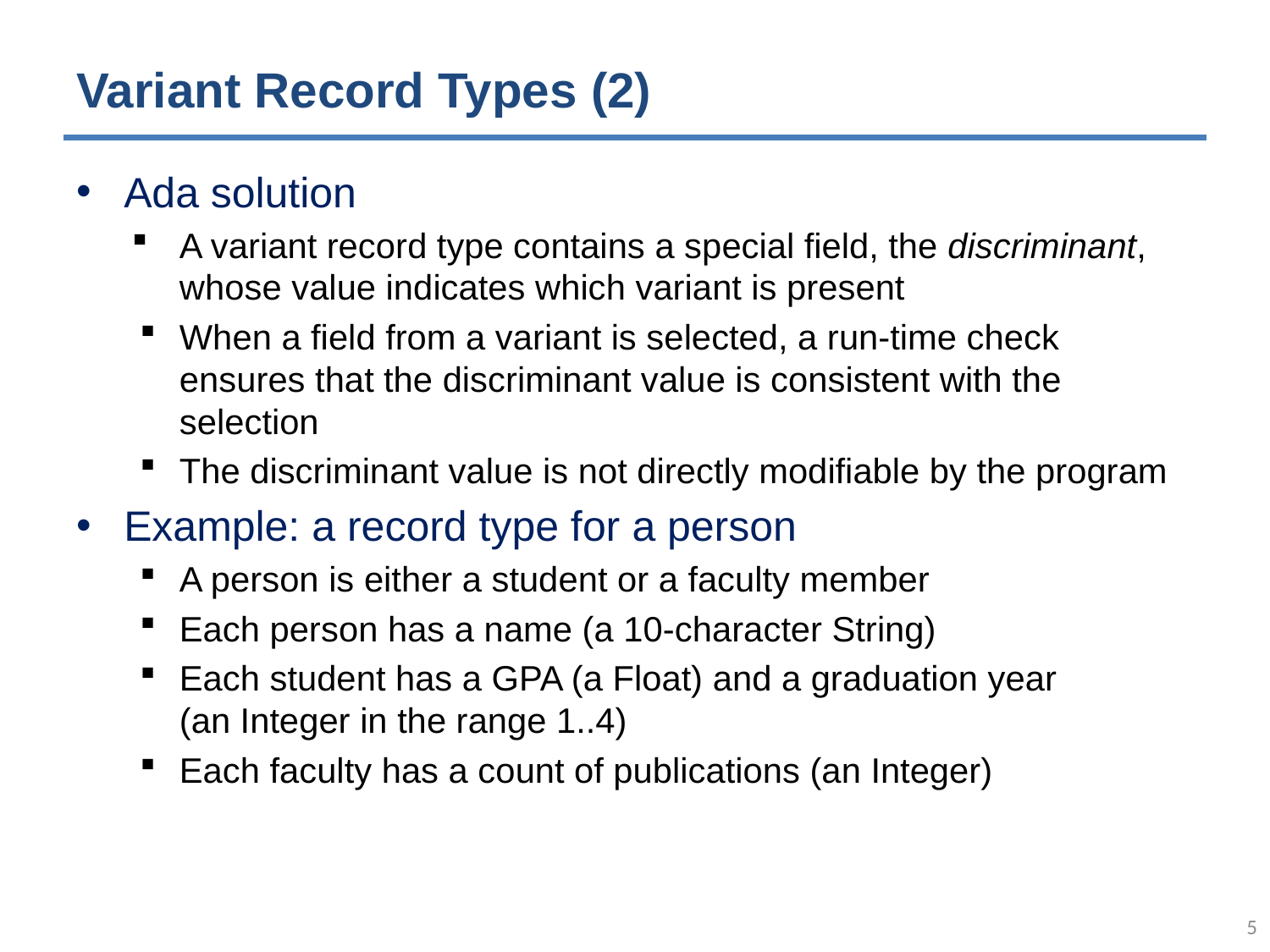

# Variant Record Types (2)
Ada solution
A variant record type contains a special field, the discriminant, whose value indicates which variant is present
When a field from a variant is selected, a run-time check ensures that the discriminant value is consistent with the selection
The discriminant value is not directly modifiable by the program
Example: a record type for a person
A person is either a student or a faculty member
Each person has a name (a 10-character String)
Each student has a GPA (a Float) and a graduation year
(an Integer in the range 1..4)
Each faculty has a count of publications (an Integer)
5